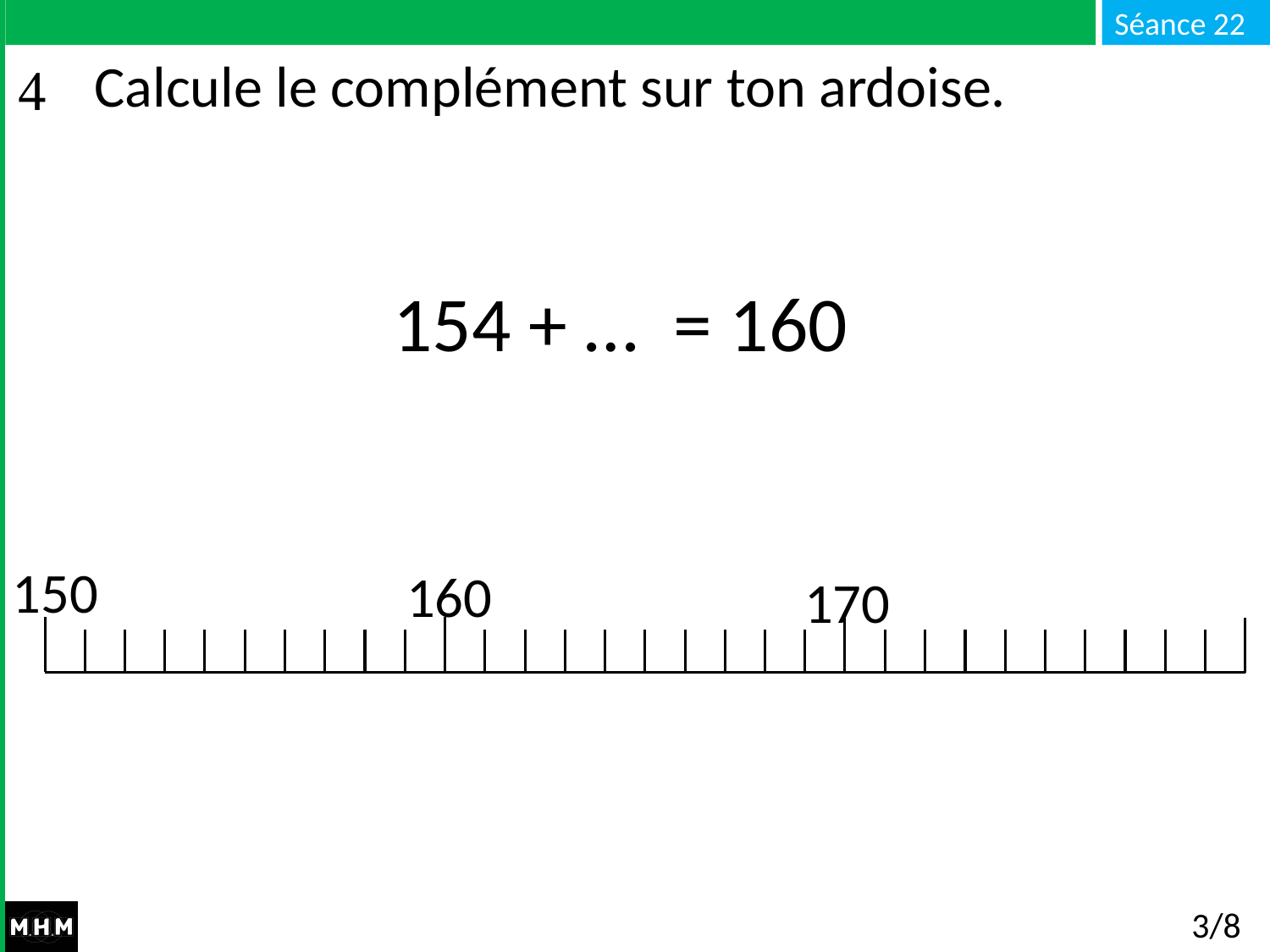

# Calcule le complément sur ton ardoise.
 154 + …  = 160
150
160
170
3/8